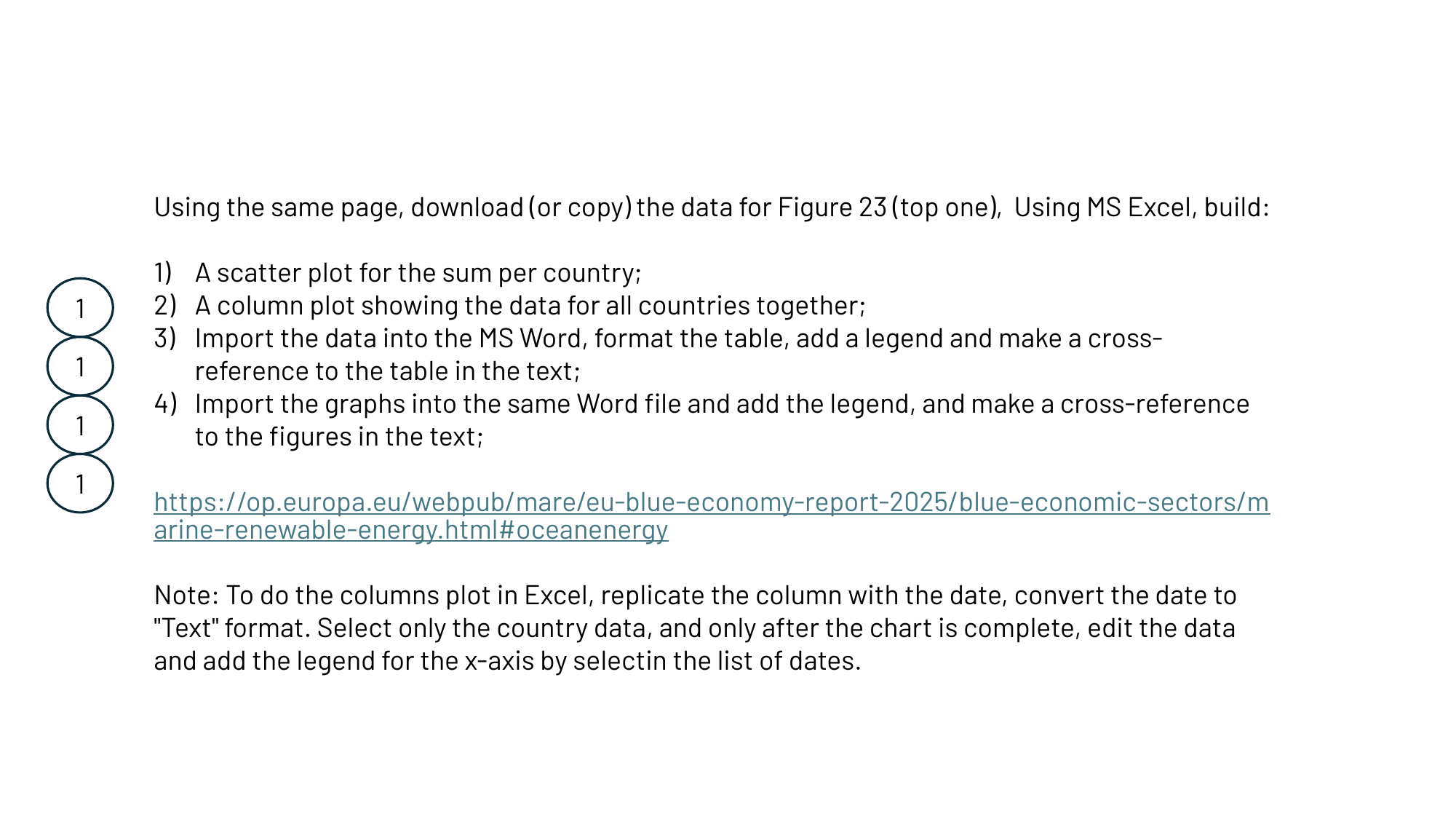

Using the same page, download (or copy) the data for Figure 23 (top one),  Using MS Excel, build:

A scatter plot for the sum per country;
A column plot showing the data for all countries together;
Import the data into the MS Word, format the table, add a legend and make a cross-reference to the table in the text;
Import the graphs into the same Word file and add the legend, and make a cross-reference to the figures in the text;

https://op.europa.eu/webpub/mare/eu-blue-economy-report-2025/blue-economic-sectors/marine-renewable-energy.html#oceanenergy

Note: To do the columns plot in Excel, replicate the column with the date, convert the date to "Text" format. Select only the country data, and only after the chart is complete, edit the data and add the legend for the x-axis by selectin the list of dates.

1
1
1
1